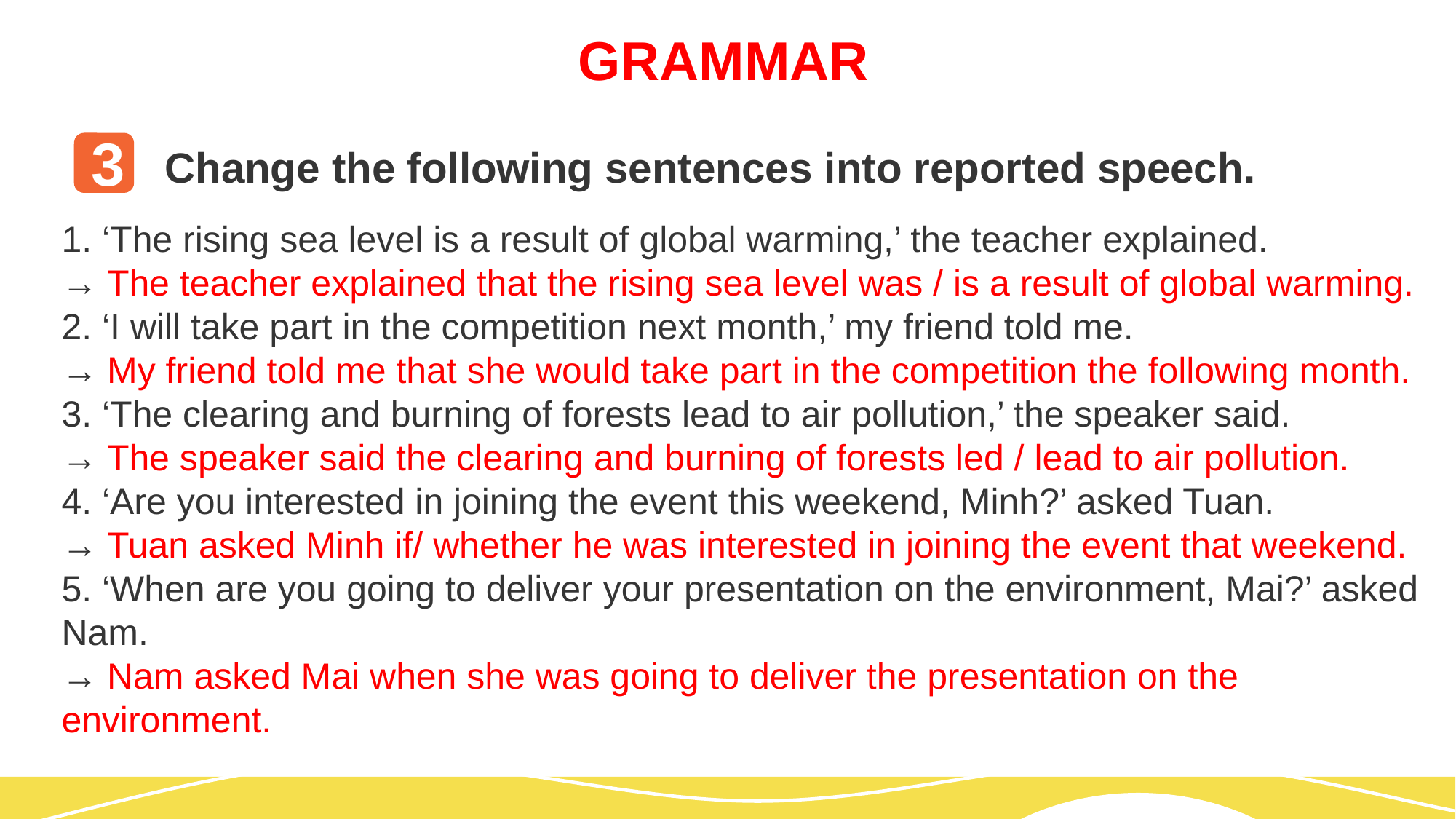

GRAMMAR
3

Change the following sentences into reported speech.
1. ‘The rising sea level is a result of global warming,’ the teacher explained.
→ The teacher explained that the rising sea level was / is a result of global warming.
2. ‘I will take part in the competition next month,’ my friend told me.
→ My friend told me that she would take part in the competition the following month.
3. ‘The clearing and burning of forests lead to air pollution,’ the speaker said.
→ The speaker said the clearing and burning of forests led / lead to air pollution.
4. ‘Are you interested in joining the event this weekend, Minh?’ asked Tuan.
→ Tuan asked Minh if/ whether he was interested in joining the event that weekend.
5. ‘When are you going to deliver your presentation on the environment, Mai?’ asked Nam.
→ Nam asked Mai when she was going to deliver the presentation on the environment.